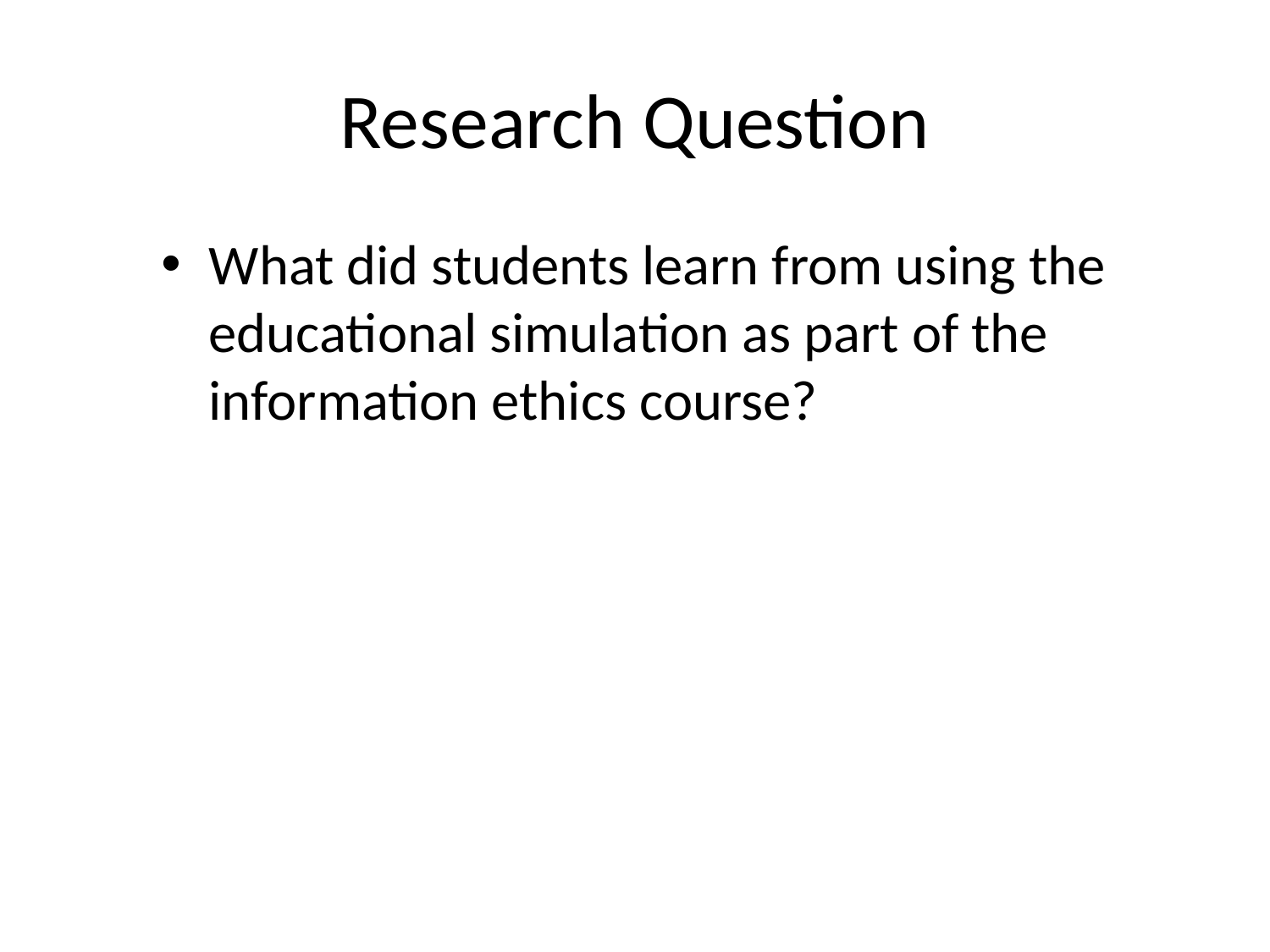

# Research Question
What did students learn from using the educational simulation as part of the information ethics course?